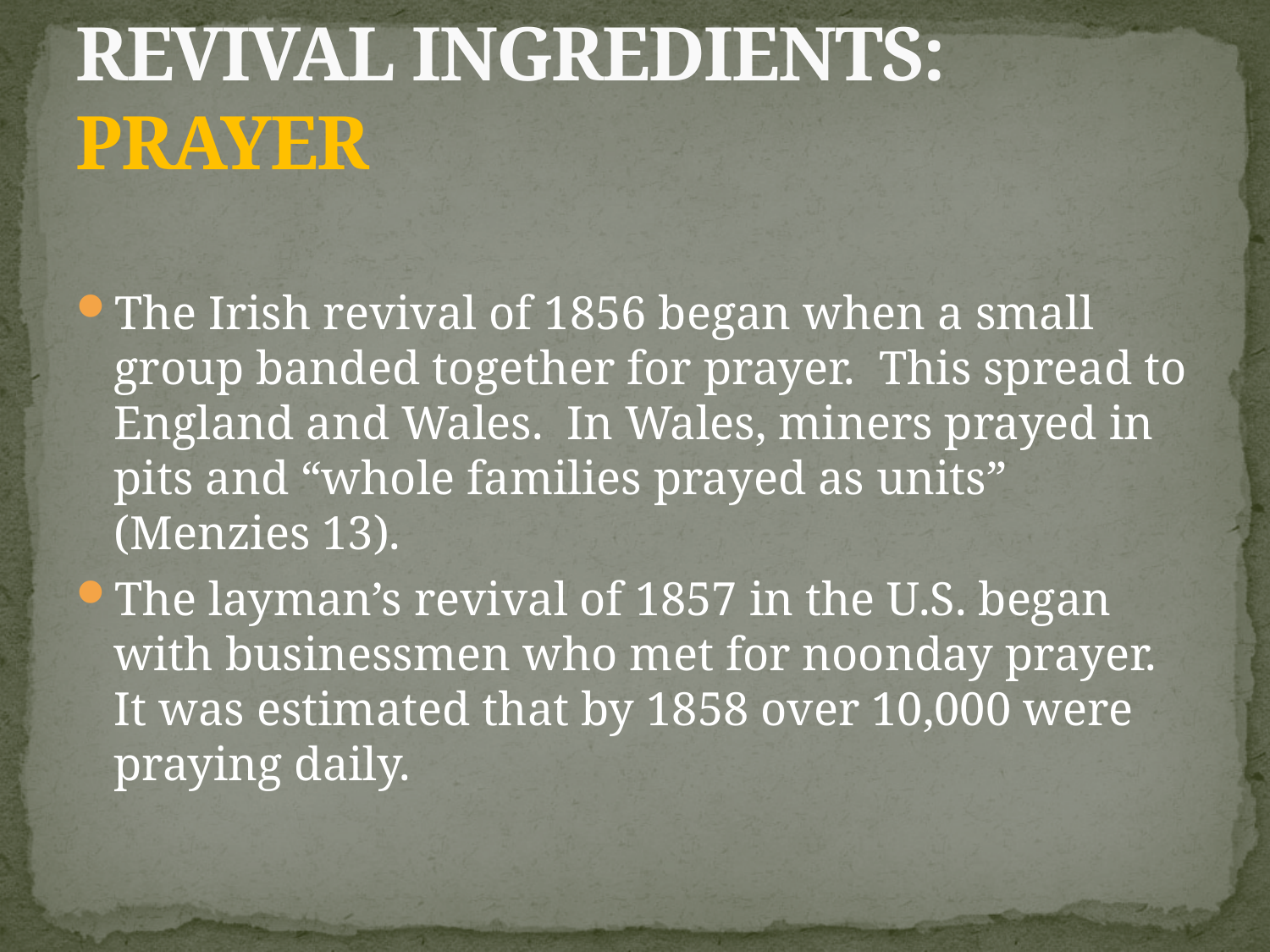

# Revival Ingredients: Prayer

The Irish revival of 1856 began when a small group banded together for prayer.  This spread to England and Wales.  In Wales, miners prayed in pits and “whole families prayed as units” (Menzies 13).
The layman’s revival of 1857 in the U.S. began with businessmen who met for noonday prayer.  It was estimated that by 1858 over 10,000 were praying daily.